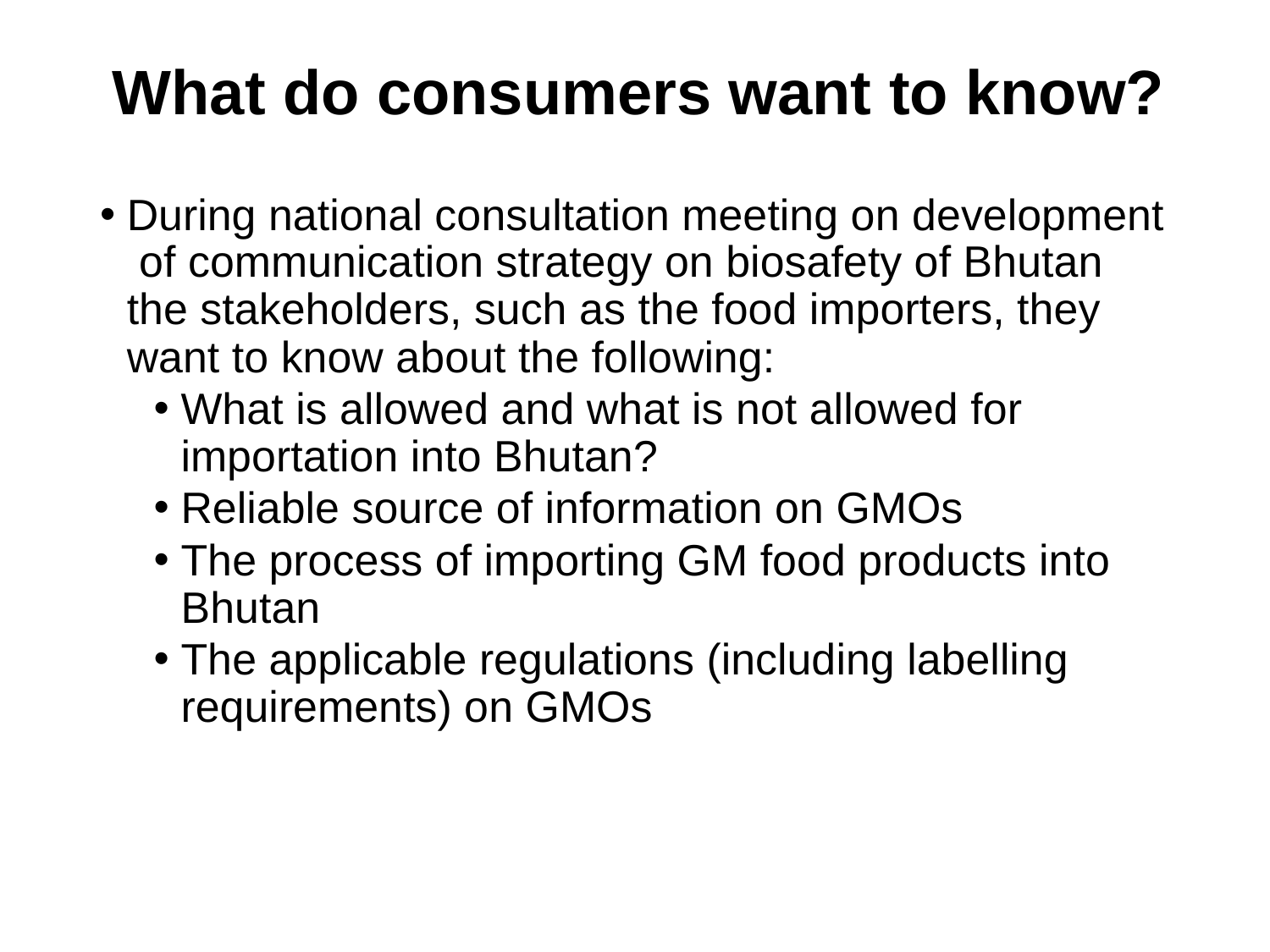

# What do consumers want to know?
During national consultation meeting on development  of communication strategy on biosafety of Bhutan the stakeholders, such as the food importers, they want to know about the following:
What is allowed and what is not allowed for importation into Bhutan?
Reliable source of information on GMOs
The process of importing GM food products into Bhutan
The applicable regulations (including labelling requirements) on GMOs